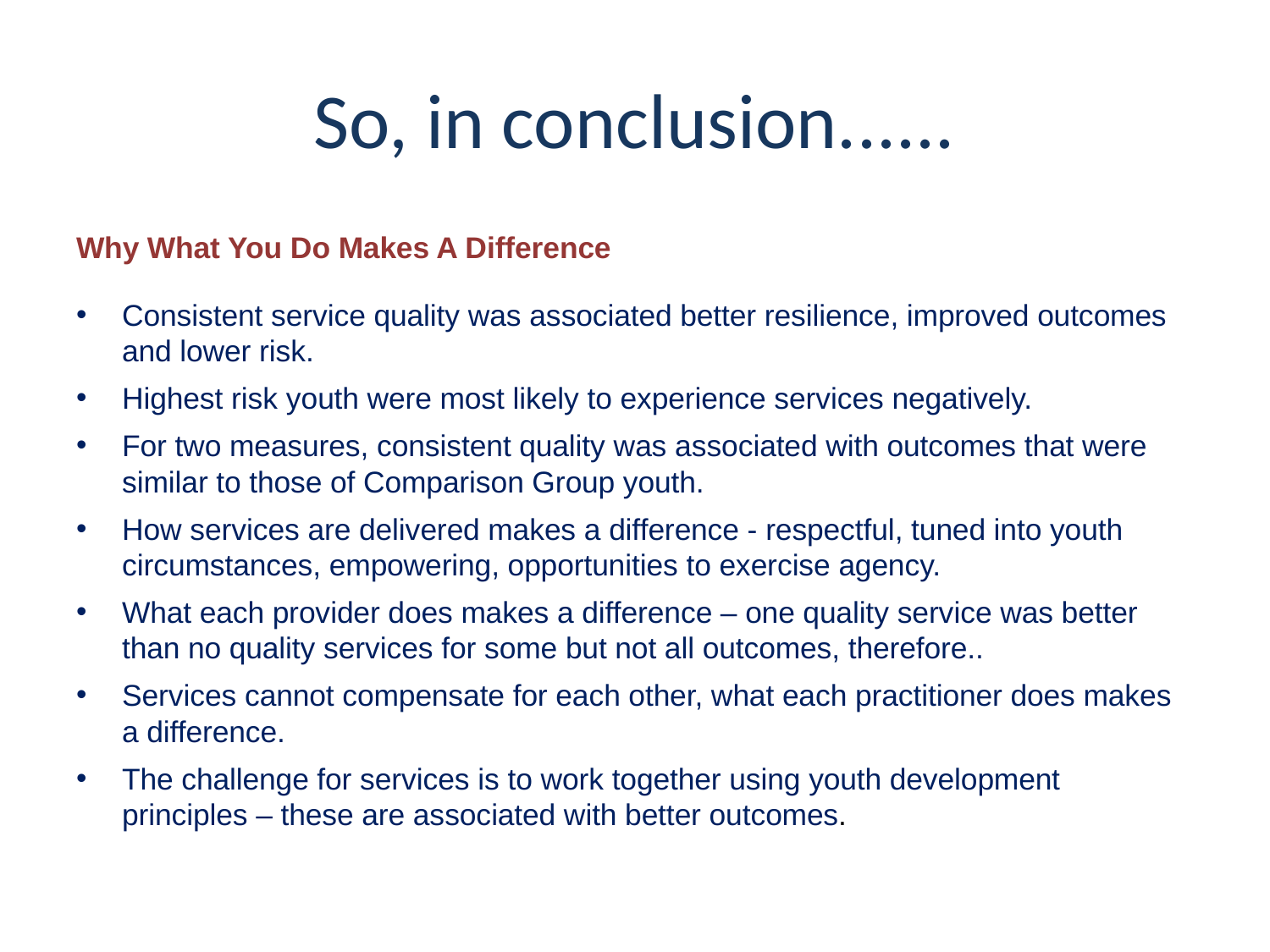

# So, in conclusion......
Why What You Do Makes A Difference

Consistent service quality was associated better resilience, improved outcomes and lower risk.
Highest risk youth were most likely to experience services negatively.
For two measures, consistent quality was associated with outcomes that were similar to those of Comparison Group youth.
How services are delivered makes a difference - respectful, tuned into youth circumstances, empowering, opportunities to exercise agency.
What each provider does makes a difference – one quality service was better than no quality services for some but not all outcomes, therefore..
Services cannot compensate for each other, what each practitioner does makes a difference.
The challenge for services is to work together using youth development principles – these are associated with better outcomes.